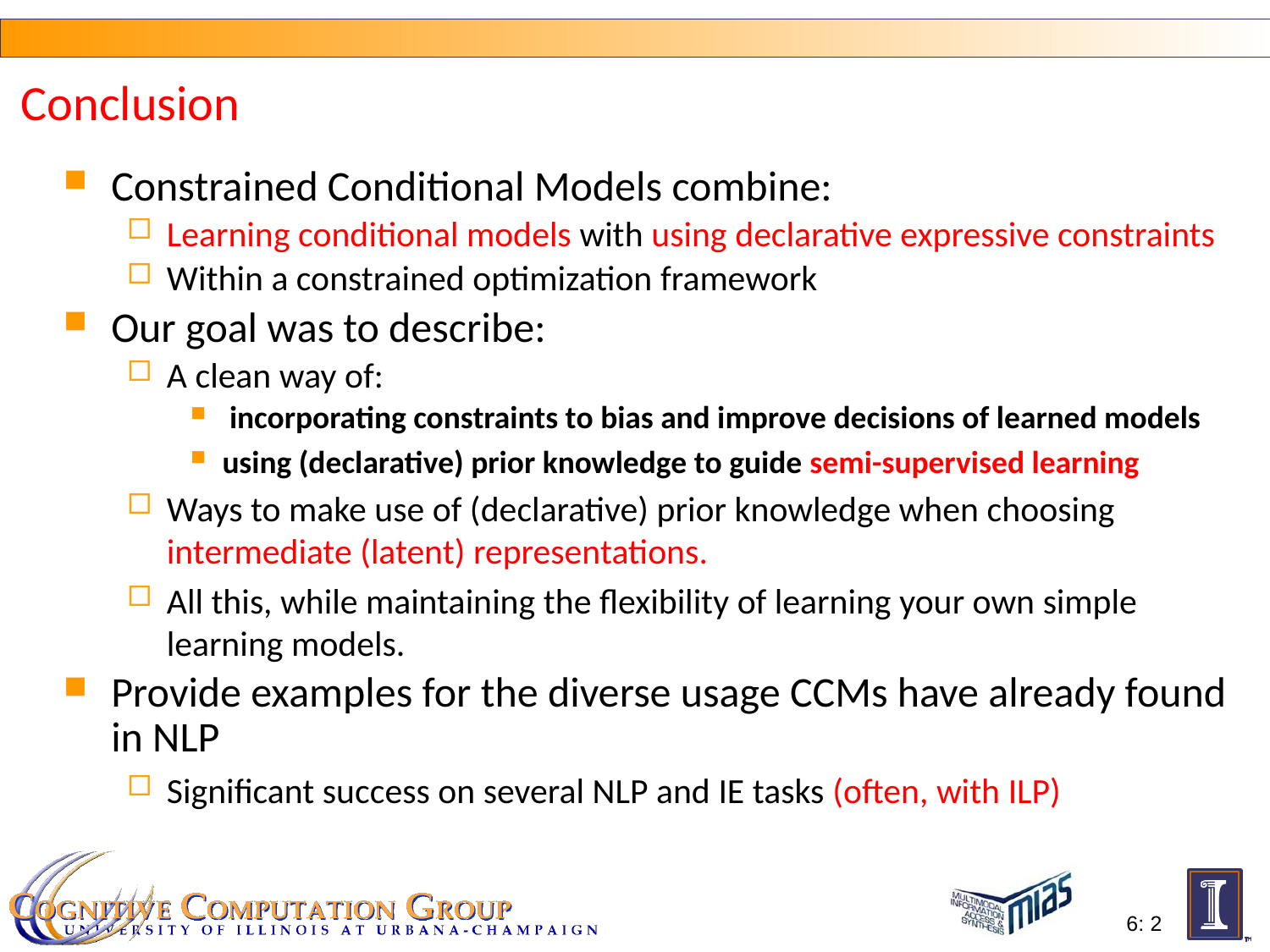

Conclusion
Constrained Conditional Models combine:
Learning conditional models with using declarative expressive constraints
Within a constrained optimization framework
Our goal was to describe:
A clean way of:
 incorporating constraints to bias and improve decisions of learned models
using (declarative) prior knowledge to guide semi-supervised learning
Ways to make use of (declarative) prior knowledge when choosing intermediate (latent) representations.
All this, while maintaining the flexibility of learning your own simple learning models.
Provide examples for the diverse usage CCMs have already found in NLP
Significant success on several NLP and IE tasks (often, with ILP)
6: 2